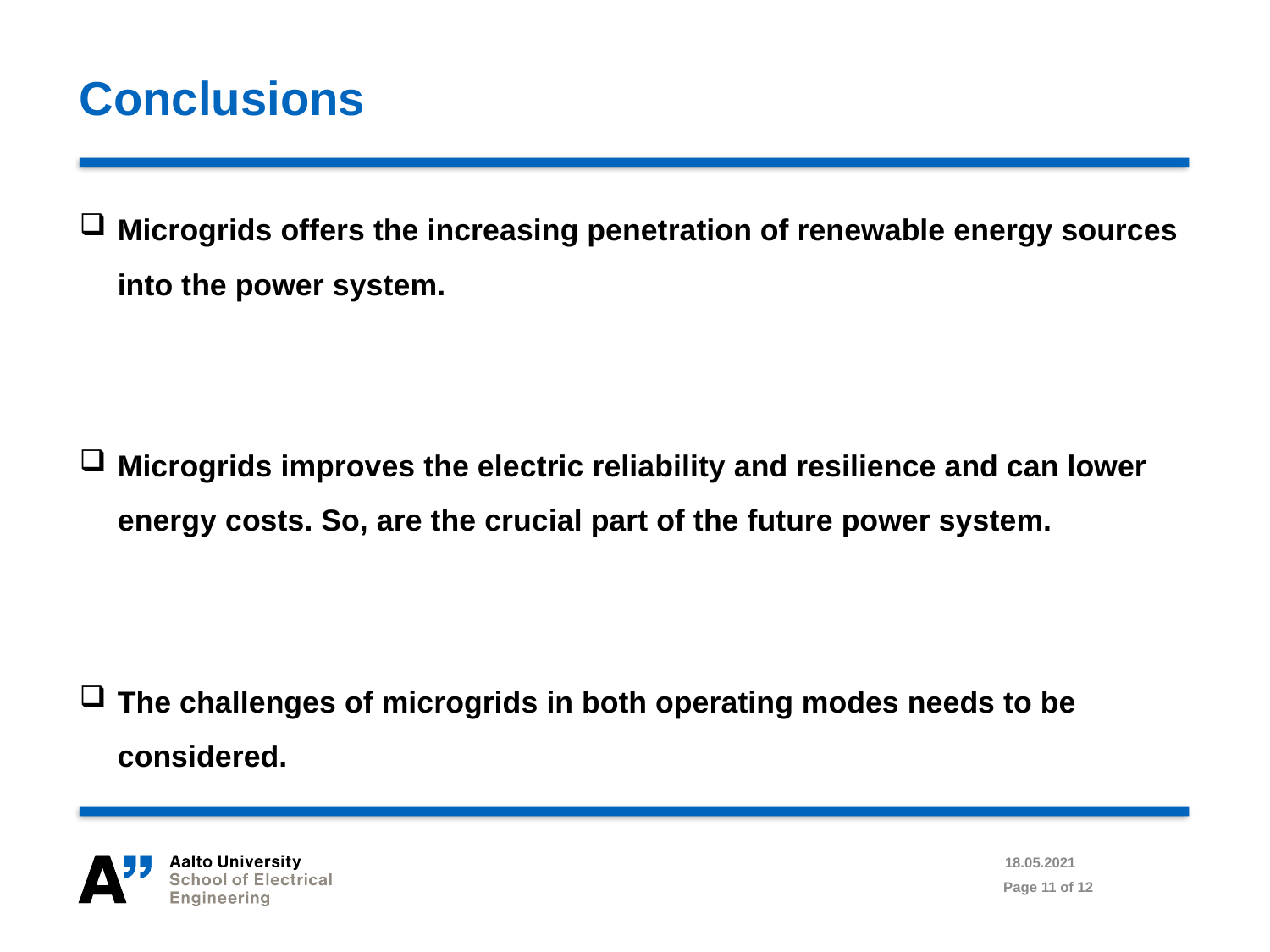

# Conclusions
Microgrids offers the increasing penetration of renewable energy sources into the power system.

Microgrids improves the electric reliability and resilience and can lower energy costs. So, are the crucial part of the future power system.

The challenges of microgrids in both operating modes needs to be considered.

18.05.2021
Page 11 of 12